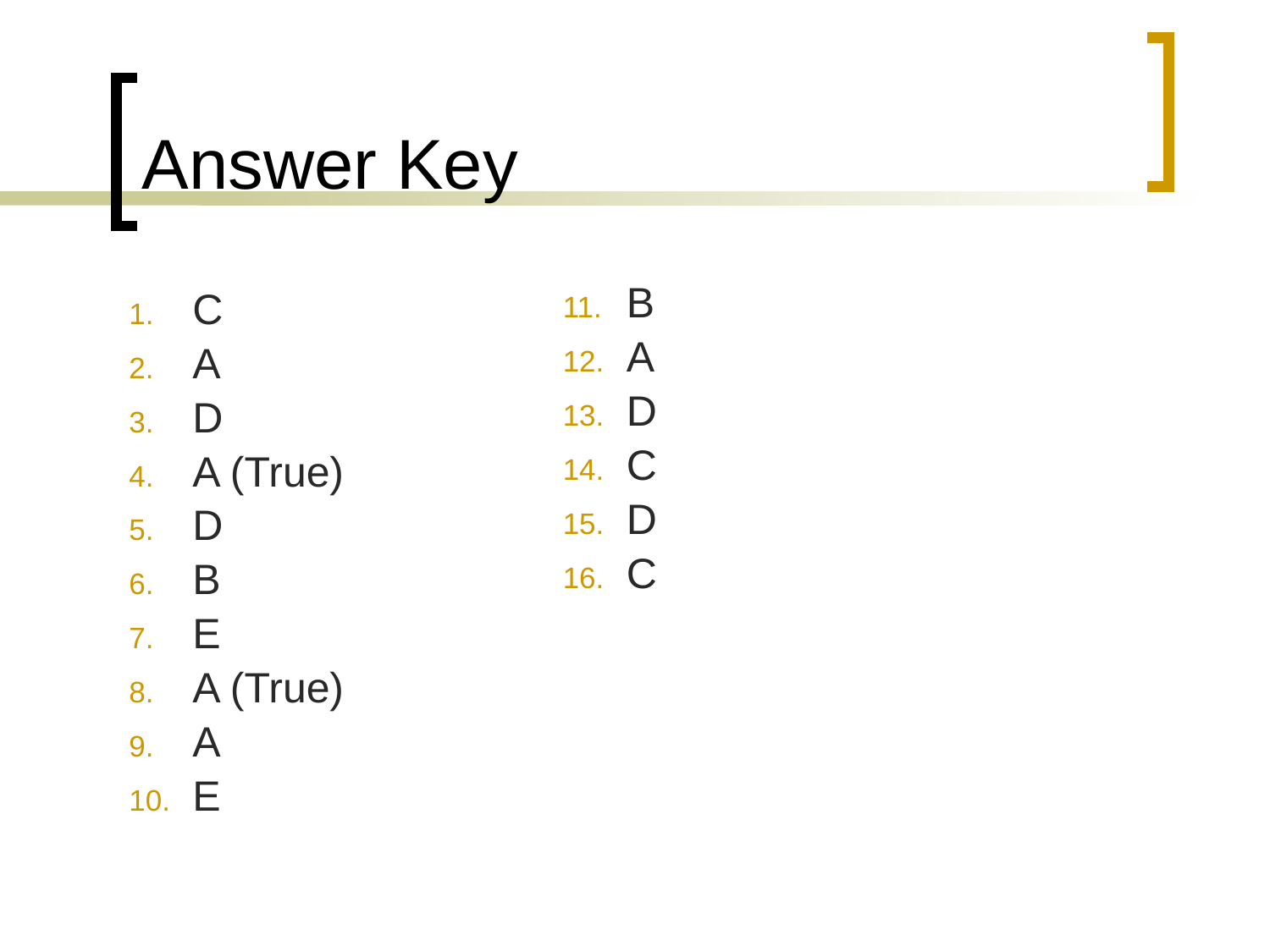

# Answer Key

C
A
D
A (True)
D
B
E
A (True)
A
E

B
A
D
C
D
C